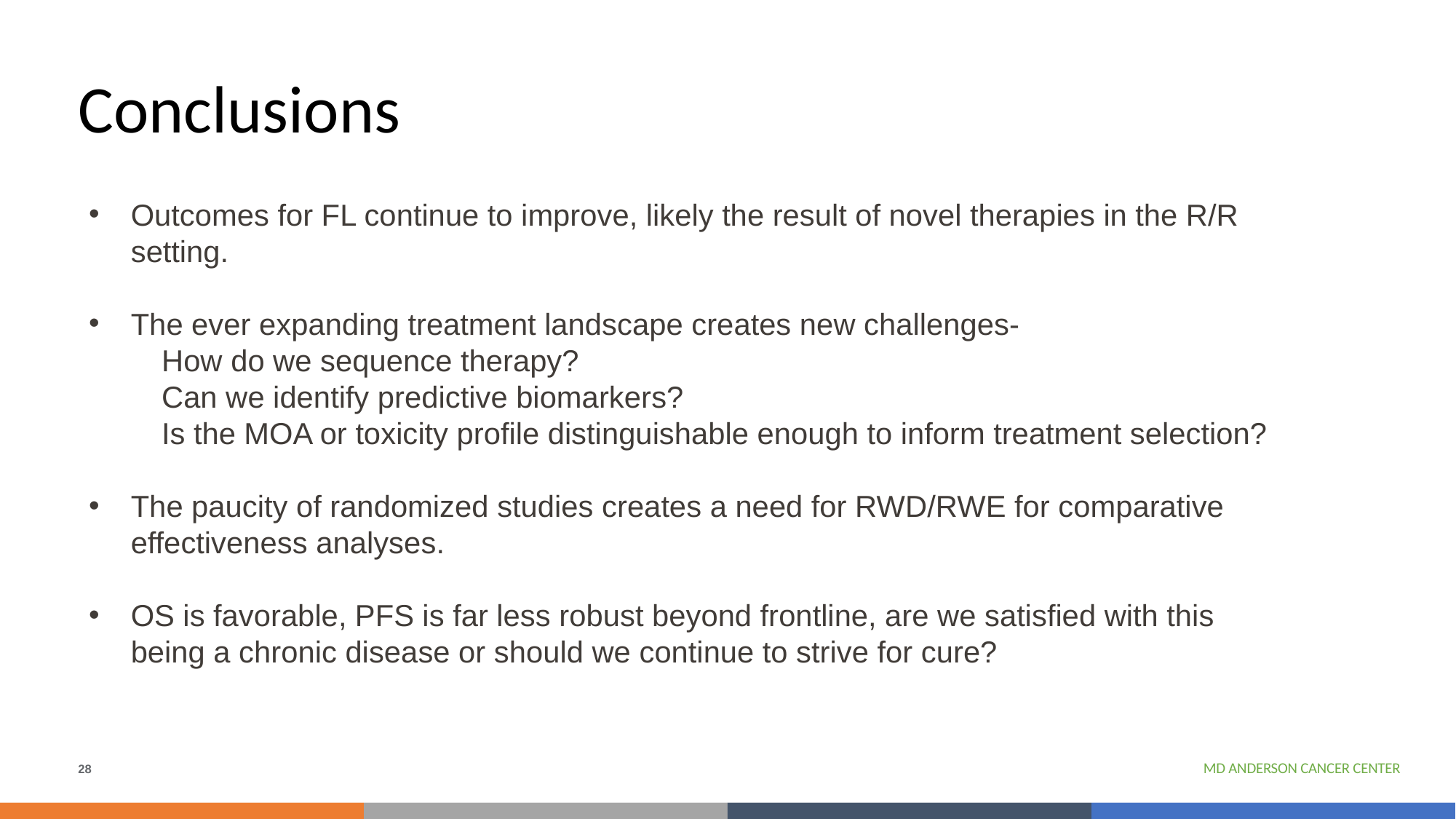

# Conclusions
Outcomes for FL continue to improve, likely the result of novel therapies in the R/R setting.

The ever expanding treatment landscape creates new challenges-
How do we sequence therapy?
Can we identify predictive biomarkers?
Is the MOA or toxicity profile distinguishable enough to inform treatment selection?

The paucity of randomized studies creates a need for RWD/RWE for comparative effectiveness analyses.

OS is favorable, PFS is far less robust beyond frontline, are we satisfied with this being a chronic disease or should we continue to strive for cure?
28